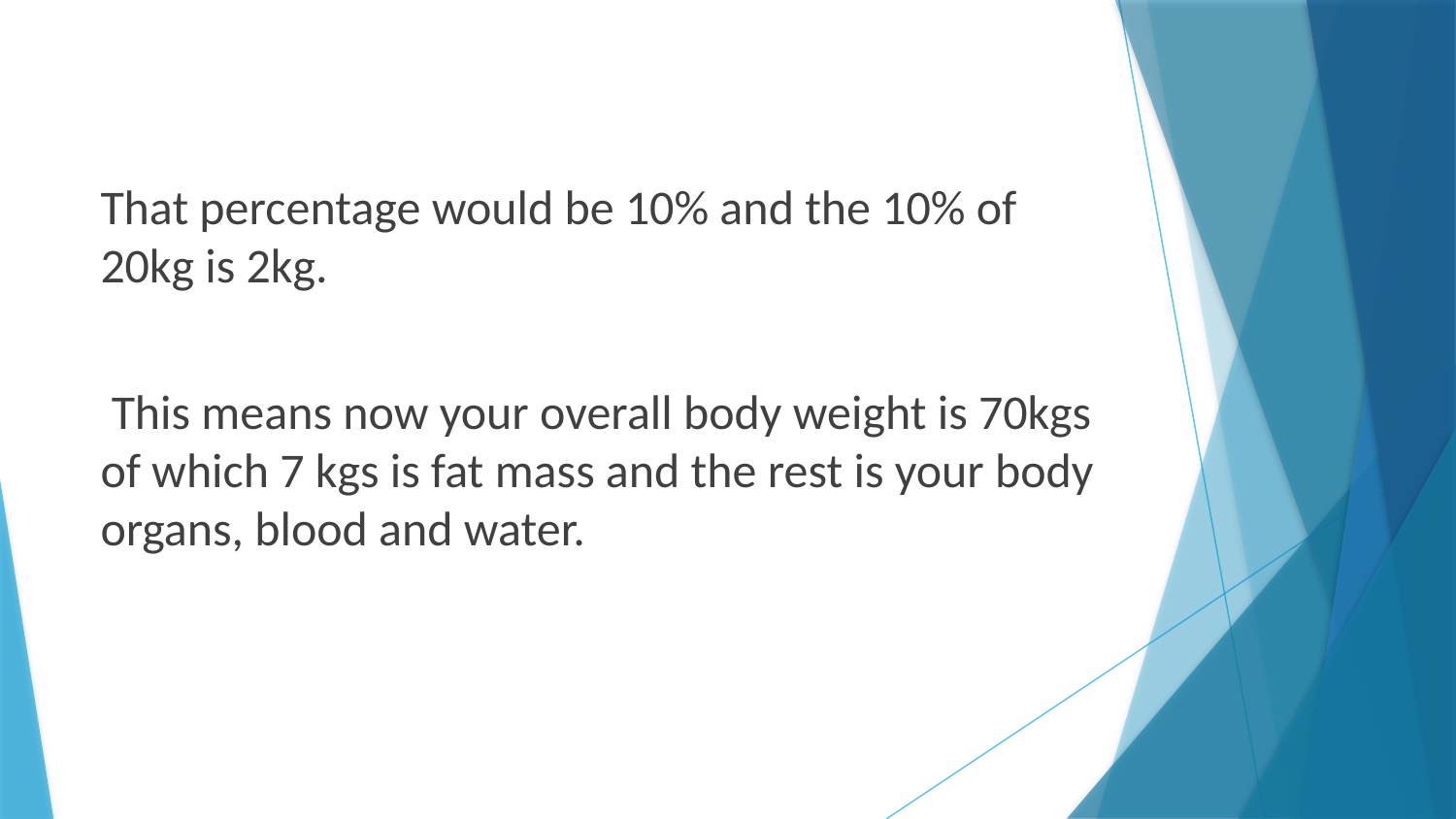

That percentage would be 10% and the 10% of 20kg is 2kg.

 This means now your overall body weight is 70kgs of which 7 kgs is fat mass and the rest is your body organs, blood and water.